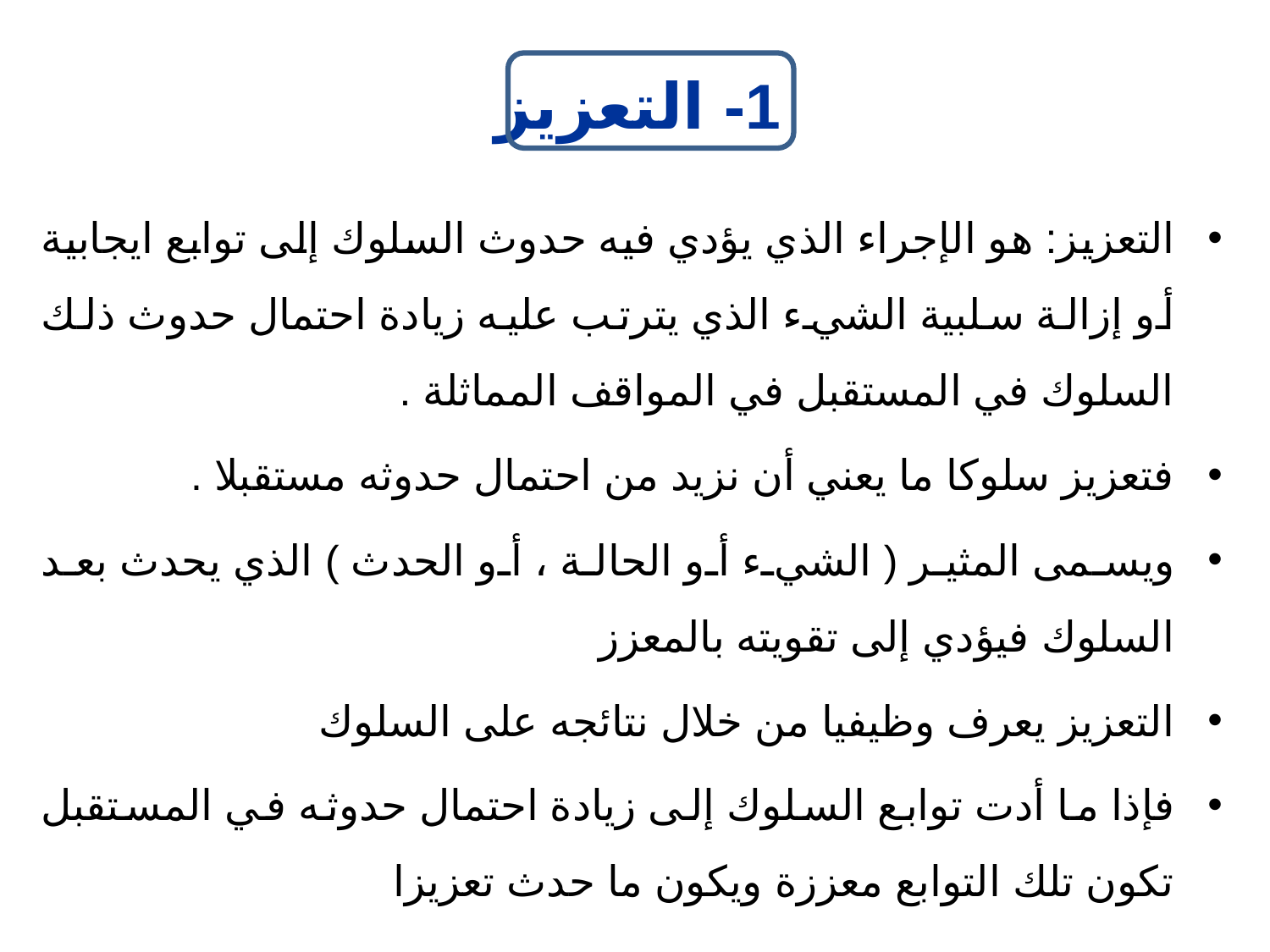

# 1- التعزيز

التعزيز: هو الإجراء الذي يؤدي فيه حدوث السلوك إلى توابع ايجابية أو إزالة سلبية الشيء الذي يترتب عليه زيادة احتمال حدوث ذلك السلوك في المستقبل في المواقف المماثلة .
فتعزيز سلوكا ما يعني أن نزيد من احتمال حدوثه مستقبلا .
ويسمى المثير ( الشيء أو الحالة ، أو الحدث ) الذي يحدث بعد السلوك فيؤدي إلى تقويته بالمعزز
التعزيز يعرف وظيفيا من خلال نتائجه على السلوك
فإذا ما أدت توابع السلوك إلى زيادة احتمال حدوثه في المستقبل تكون تلك التوابع معززة ويكون ما حدث تعزيزا